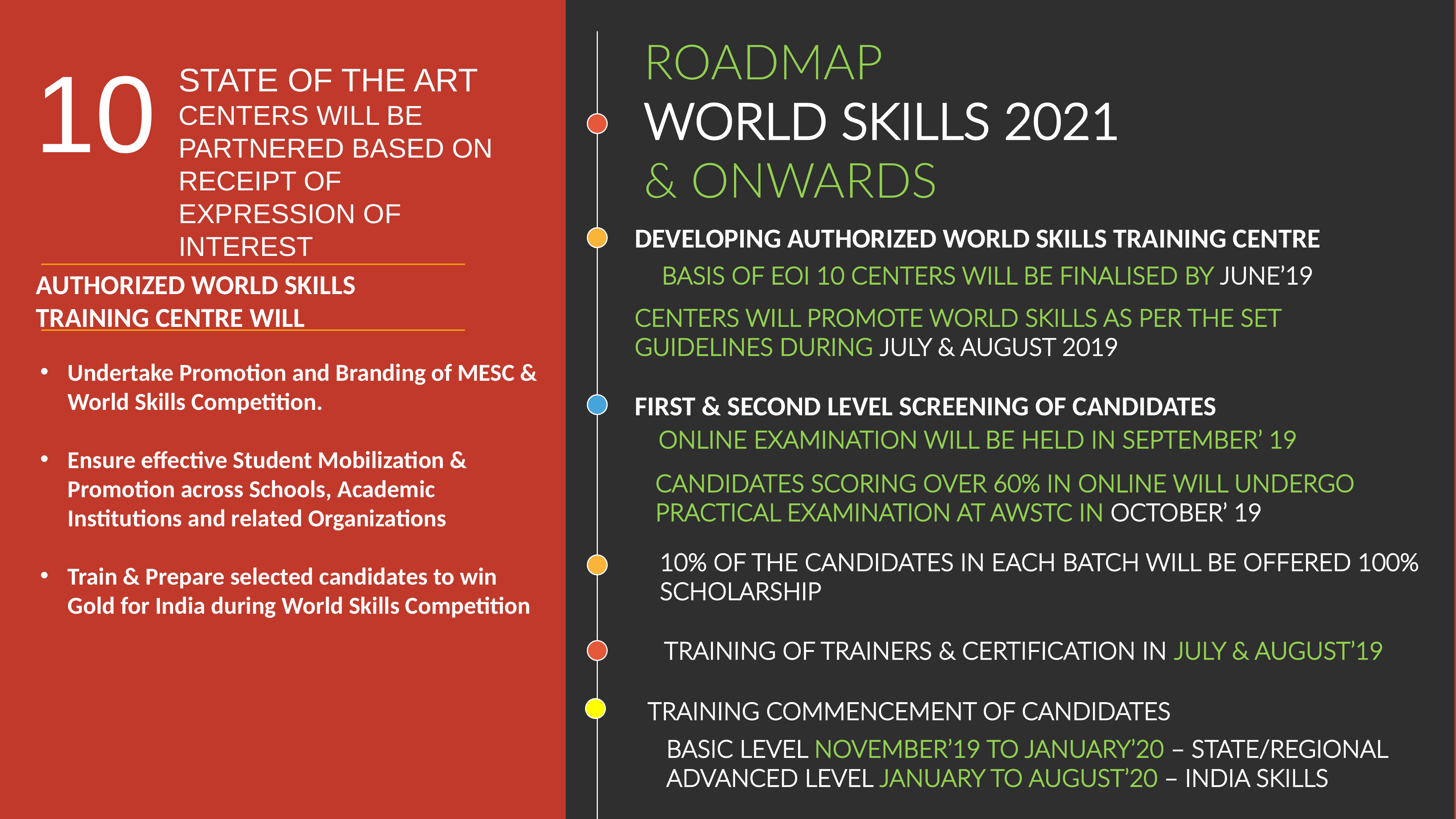

ROADMAP
WORLD SKILLS 2021
& ONWARDS
10
STATE OF THE ART CENTERS WILL BE PARTNERED BASED ON RECEIPT OF EXPRESSION OF INTEREST

DEVELOPING AUTHORIZED WORLD SKILLS TRAINING CENTRE

BASIS OF EOI 10 CENTERS WILL BE FINALISED BY JUNE’19
AUTHORIZED WORLD SKILLS
TRAINING CENTRE WILL
CENTERS WILL PROMOTE WORLD SKILLS AS PER THE SET GUIDELINES DURING JULY & AUGUST 2019
Undertake Promotion and Branding of MESC & World Skills Competition.

Ensure effective Student Mobilization & Promotion across Schools, Academic Institutions and related Organizations

Train & Prepare selected candidates to win Gold for India during World Skills Competition

FIRST & SECOND LEVEL SCREENING OF CANDIDATES

ONLINE EXAMINATION WILL BE HELD IN SEPTEMBER’ 19
CANDIDATES SCORING OVER 60% IN ONLINE WILL UNDERGO
PRACTICAL EXAMINATION AT AWSTC IN OCTOBER’ 19
10% OF THE CANDIDATES IN EACH BATCH WILL BE OFFERED 100%
SCHOLARSHIP

TRAINING OF TRAINERS & CERTIFICATION IN JULY & AUGUST’19

TRAINING COMMENCEMENT OF CANDIDATES

BASIC LEVEL NOVEMBER’19 TO JANUARY’20 – STATE/REGIONAL
ADVANCED LEVEL JANUARY TO AUGUST’20 – INDIA SKILLS